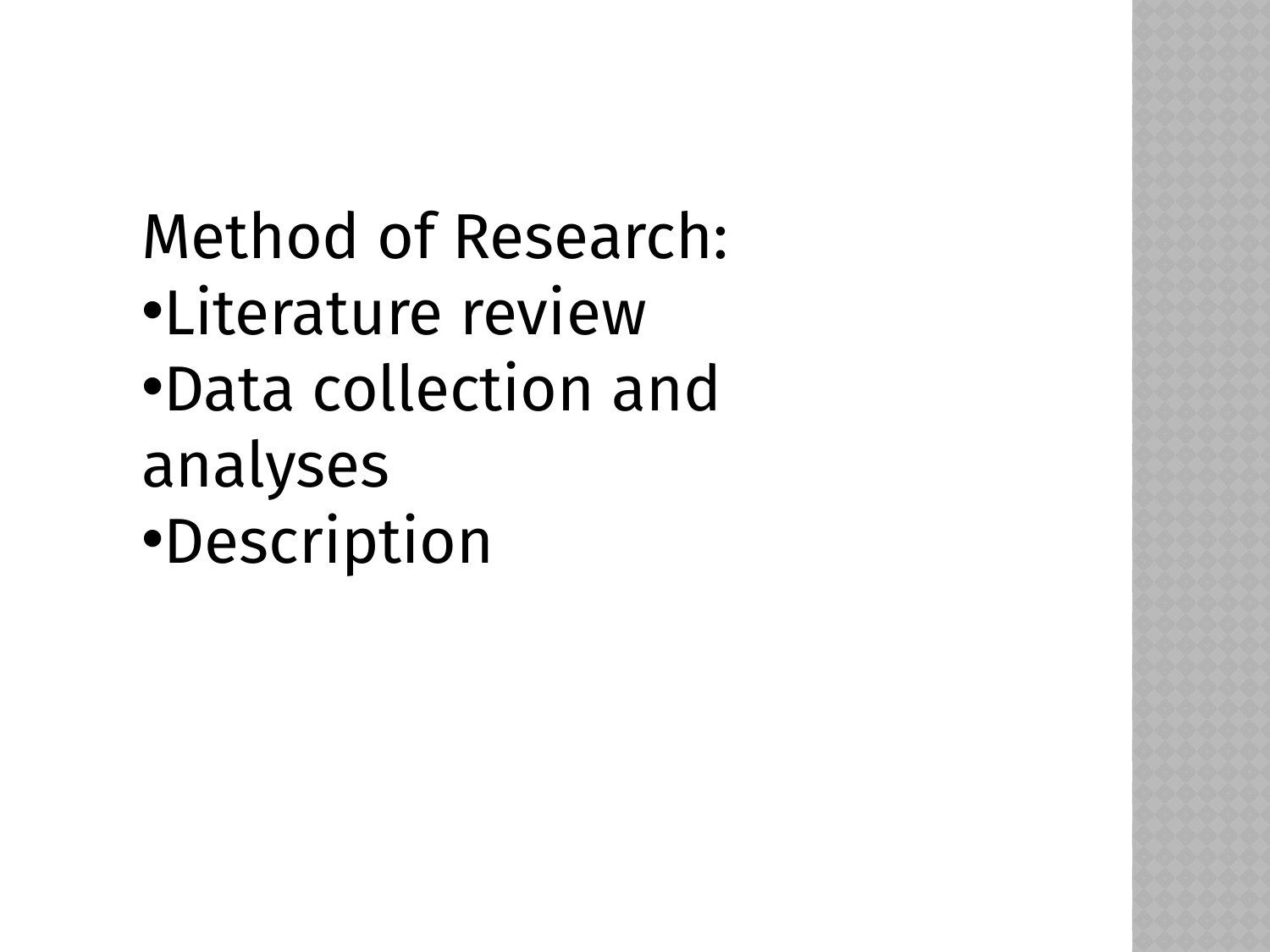

Method of Research:
Literature review
Data collection and analyses
Description